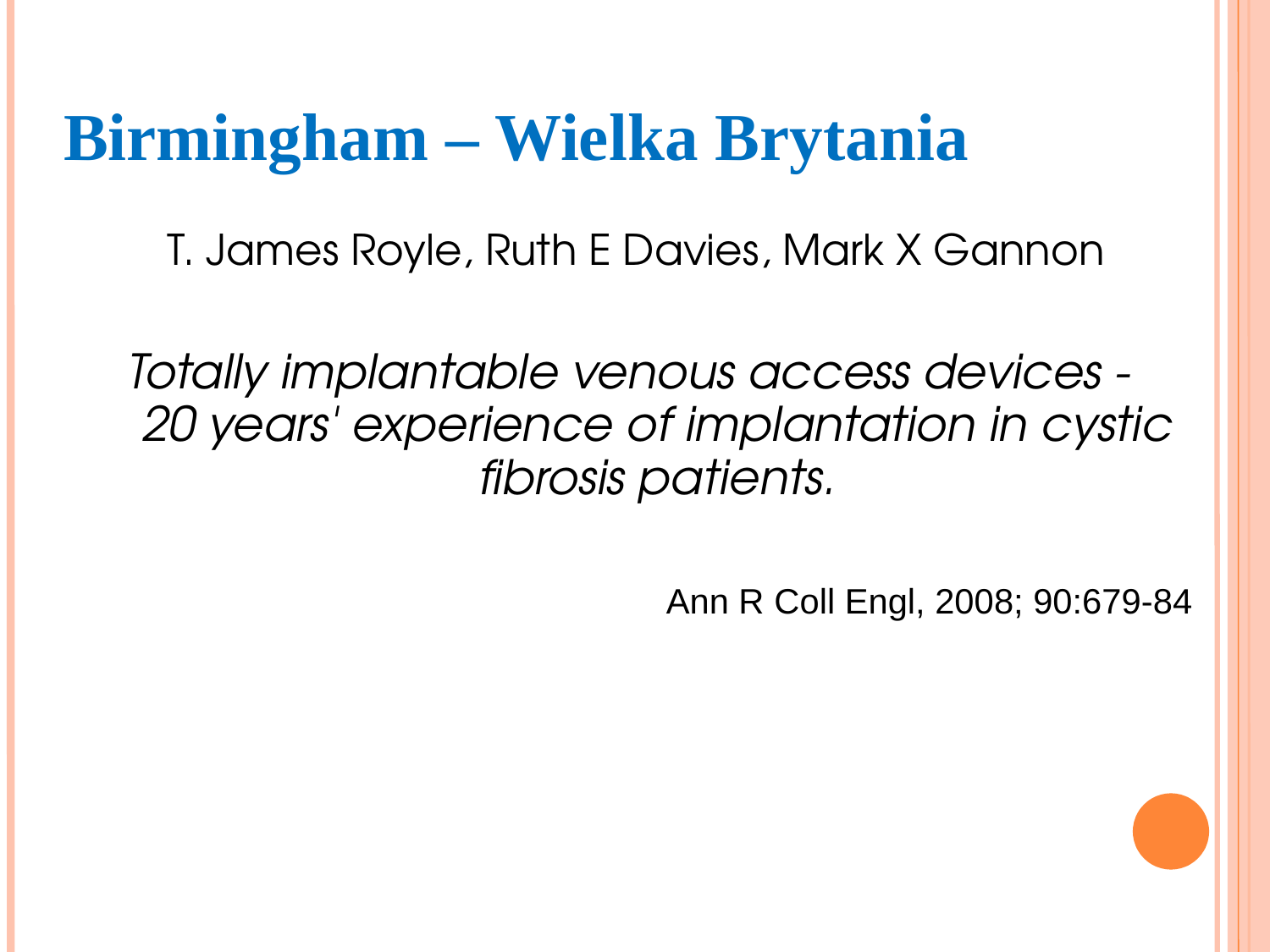

Birmingham – Wielka Brytania
T. James Royle, Ruth E Davies, Mark X Gannon

Totally implantable venous access devices -
20 years' experience of implantation in cystic fibrosis patients.

Ann R Coll Engl, 2008; 90:679-84